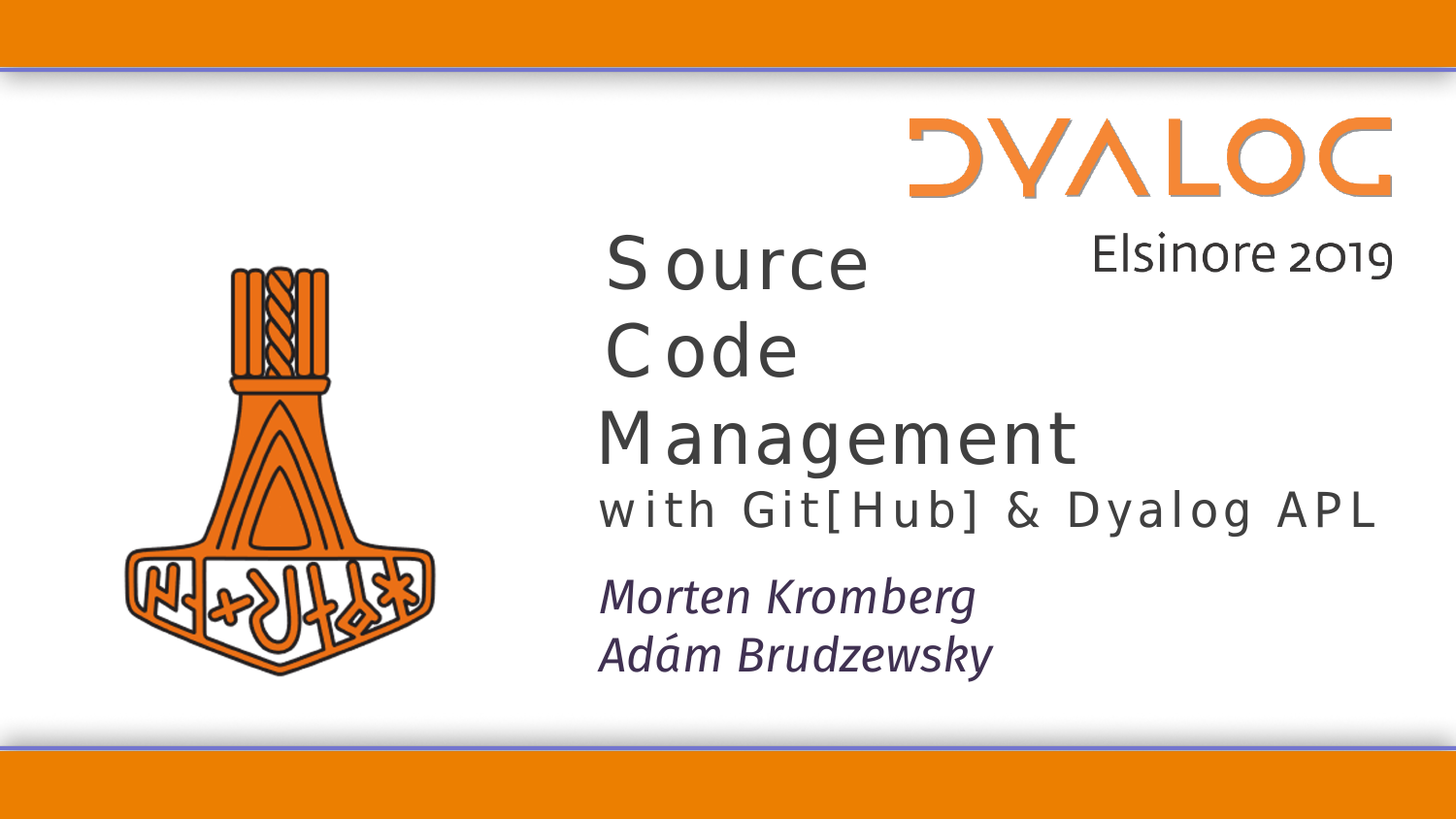

# S	ource C	ode M	anagement with Git[Hub] & Dyalog APL
Morten Kromberg
Adám Brudzewsky